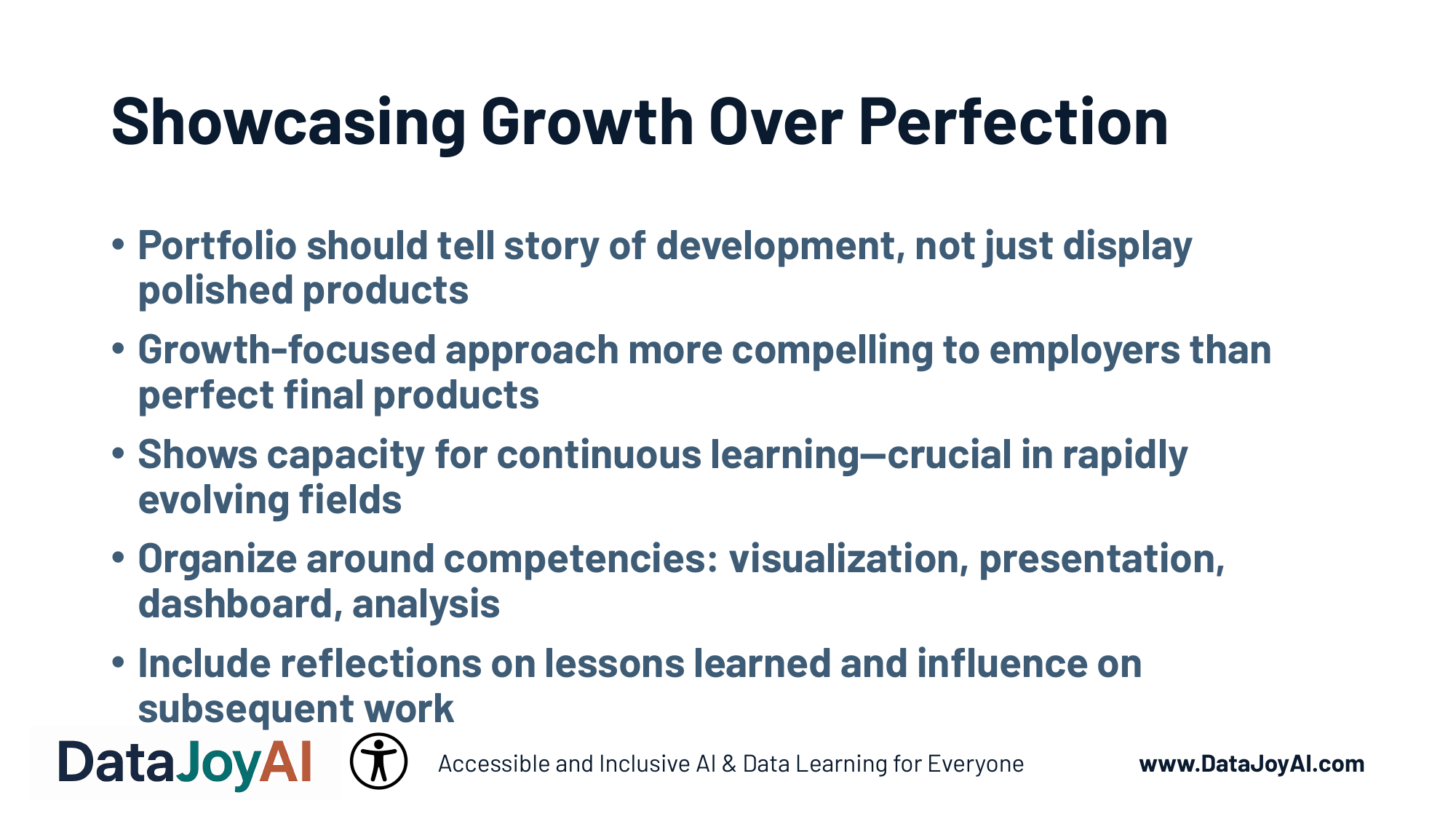

# Showcasing Growth Over Perfection
Portfolio should tell story of development, not just display polished products
Growth-focused approach more compelling to employers than perfect final products
Shows capacity for continuous learning—crucial in rapidly evolving fields
Organize around competencies: visualization, presentation, dashboard, analysis
Include reflections on lessons learned and influence on subsequent work